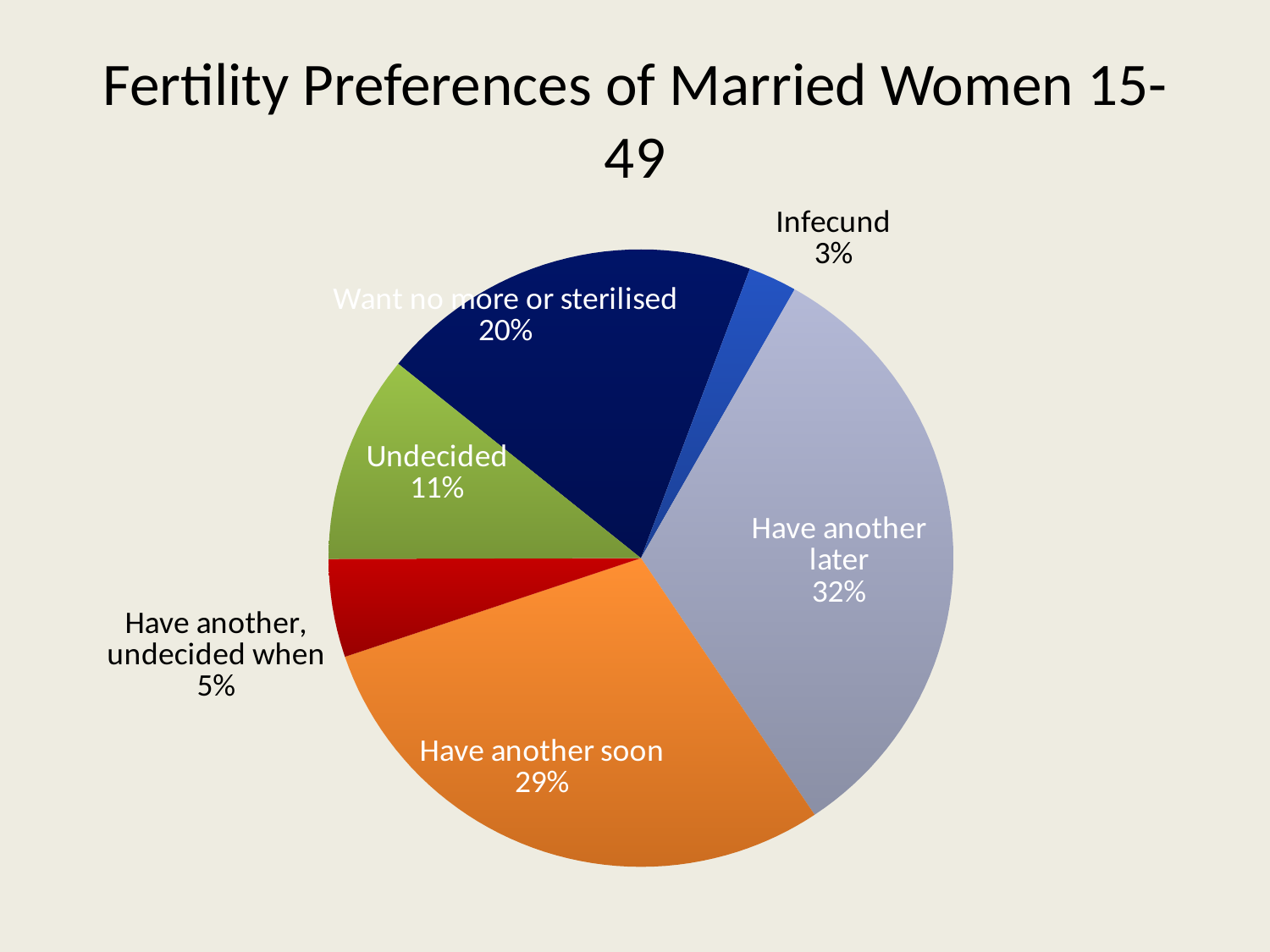

# Fertility Preferences of Married Women 15-49

### Chart

| Category | Column1 |
|---|---|
| Want no more or sterilised | 19.7 |
| Infecund | 2.5 |
| Have another later | 32.2 |
| Have another soon | 29.0 |
| Have another, undecided when | 5.1 |
| Undecided | 10.8 |